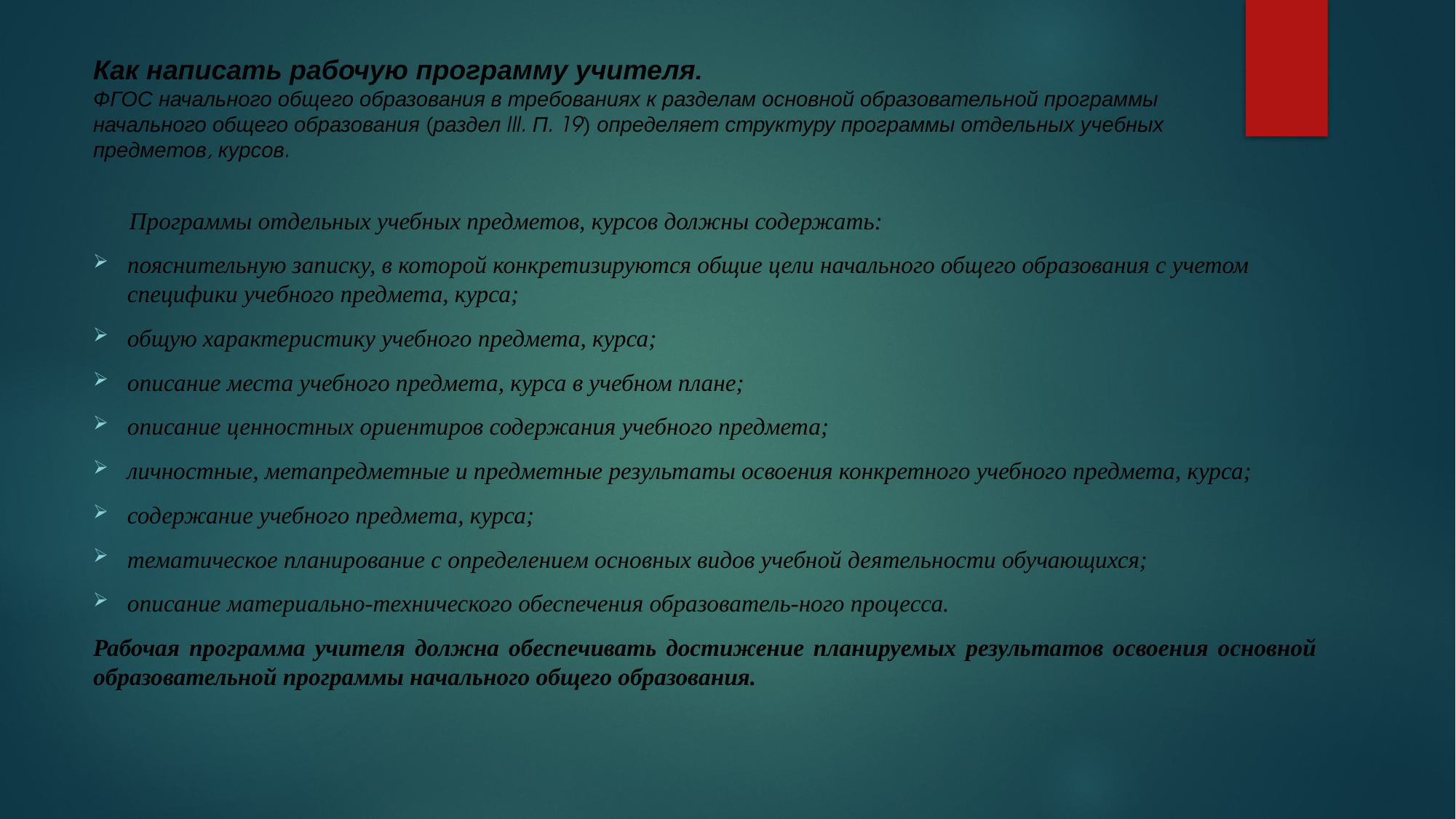

# Как написать рабочую программу учителя. ФГОС начального общего образования в требованиях к разделам основной образовательной программы начального общего образования (раздел III. П. 19) определяет структуру программы отдельных учебных предметов, курсов.
      Программы отдельных учебных предметов, курсов должны содержать:
пояснительную записку, в которой конкретизируются общие цели начального общего образования с учетом специфики учебного предмета, курса;
общую характеристику учебного предмета, курса;
описание места учебного предмета, курса в учебном плане;
описание ценностных ориентиров содержания учебного предмета;
личностные, метапредметные и предметные результаты освоения конкретного учебного предмета, курса;
содержание учебного предмета, курса;
тематическое планирование с определением основных видов учебной деятельности обучающихся;
описание материально‐технического обеспечения образователь‐ного процесса.
Рабочая программа учителя должна обеспечивать достижение планируемых результатов освоения основной образовательной программы начального общего образования.